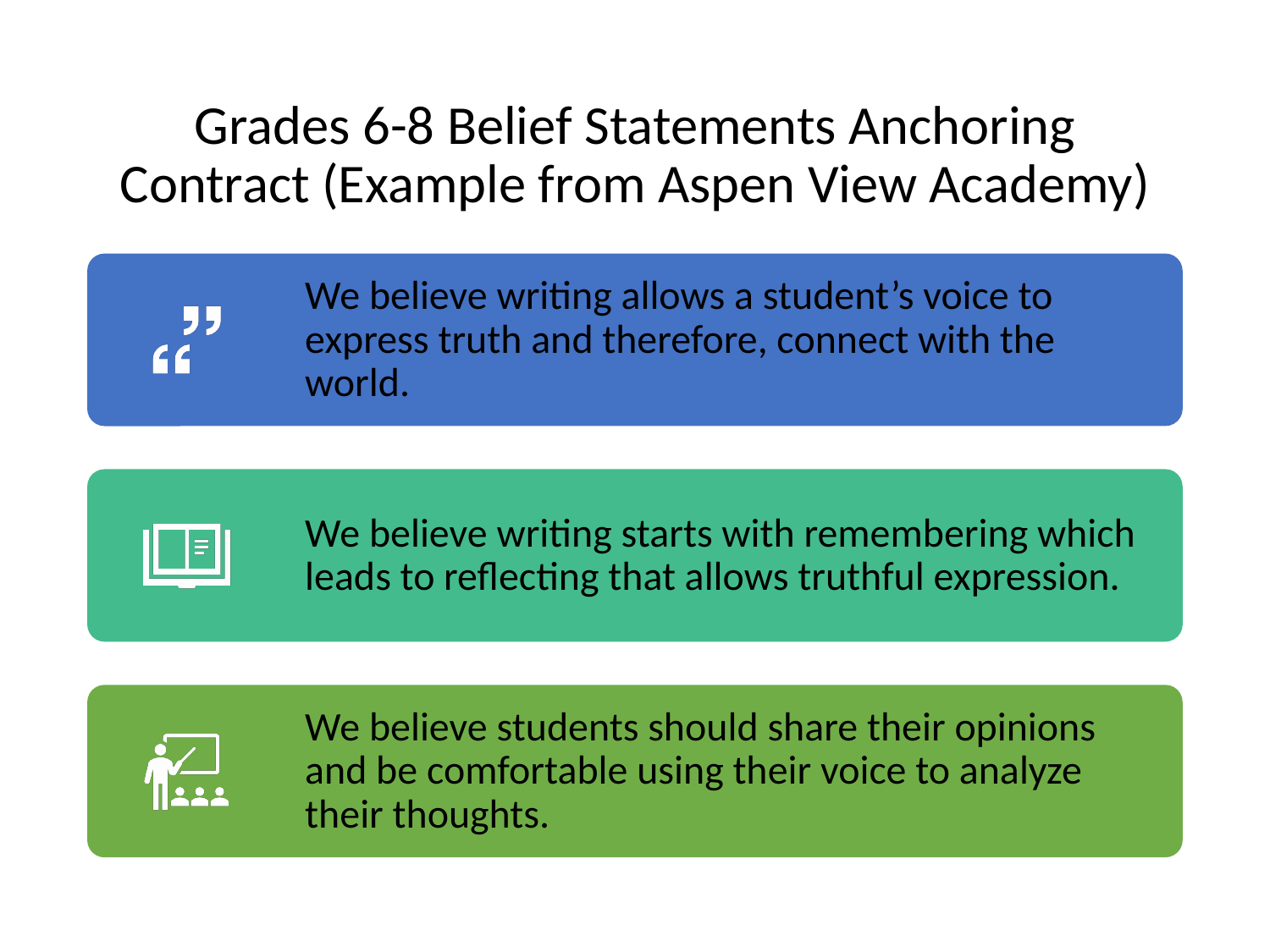

# Grades 6-8 Belief Statements Anchoring Contract (Example from Aspen View Academy)
We believe writing allows a student’s voice to express truth and therefore, connect with the world.
We believe writing starts with remembering which leads to reflecting that allows truthful expression.
We believe students should share their opinions and be comfortable using their voice to analyze their thoughts.